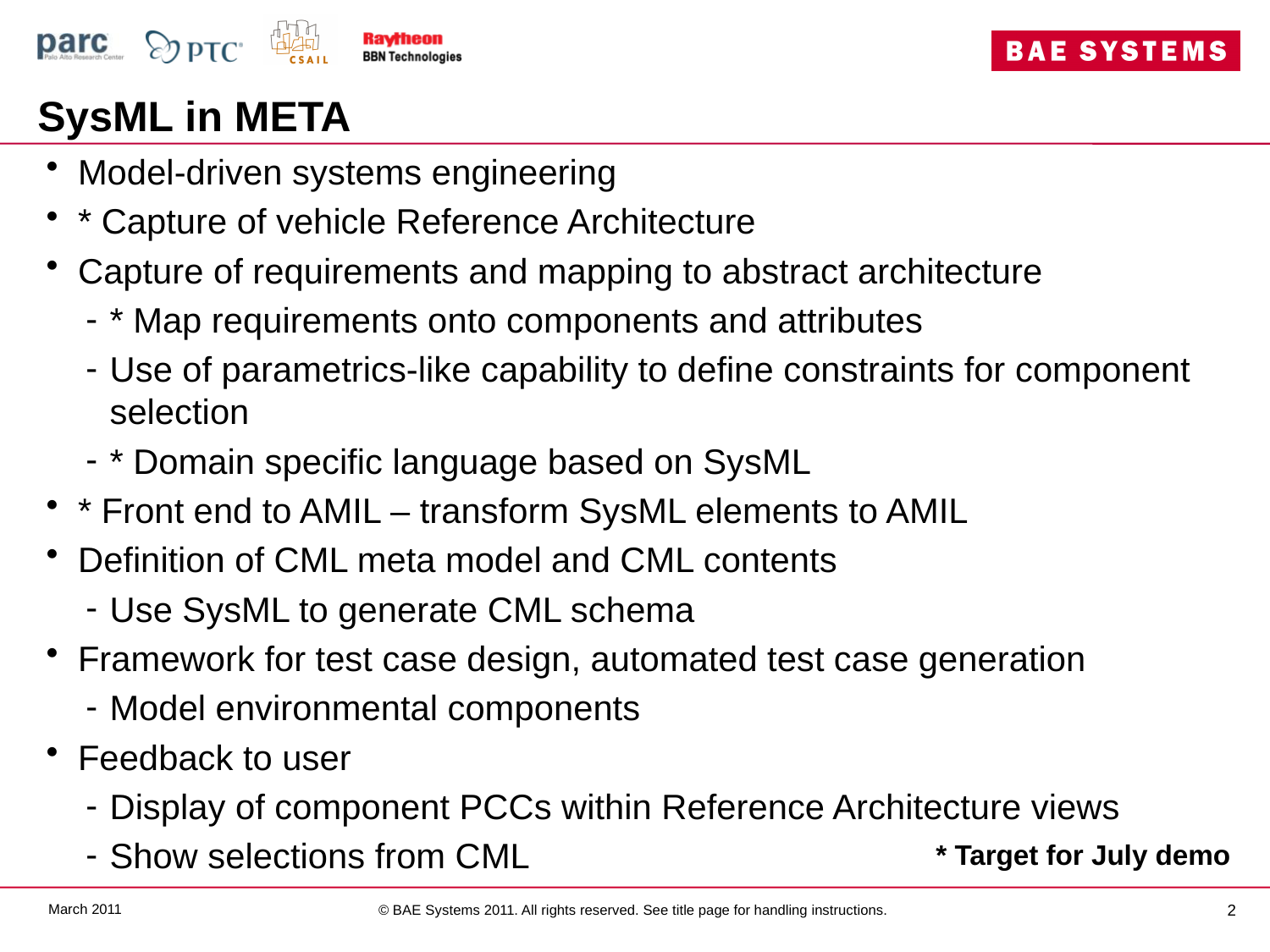

# SysML in META
Model-driven systems engineering
* Capture of vehicle Reference Architecture
Capture of requirements and mapping to abstract architecture
* Map requirements onto components and attributes
Use of parametrics-like capability to define constraints for component selection
* Domain specific language based on SysML
* Front end to AMIL – transform SysML elements to AMIL
Definition of CML meta model and CML contents
Use SysML to generate CML schema
Framework for test case design, automated test case generation
Model environmental components
Feedback to user
Display of component PCCs within Reference Architecture views
Show selections from CML
* Target for July demo
March 2011
2

© BAE Systems 2011. All rights reserved. See title page for handling instructions.